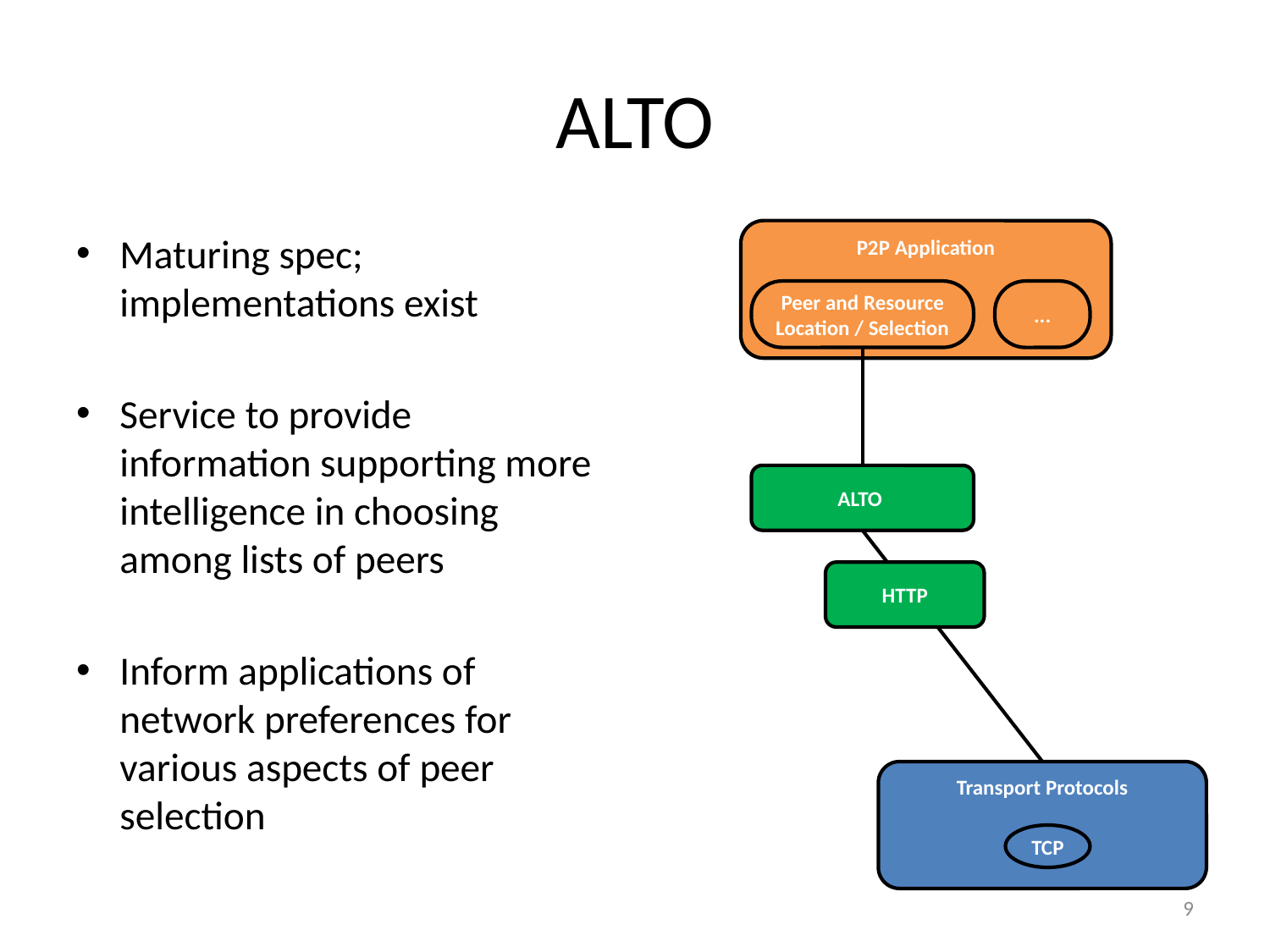

# ALTO
P2P Application
Maturing spec; implementations exist

Service to provide information supporting more intelligence in choosing among lists of peers

Inform applications of network preferences for various aspects of peer selection
Peer and Resource Location / Selection
...
ALTO
HTTP
Transport Protocols
TCP
9